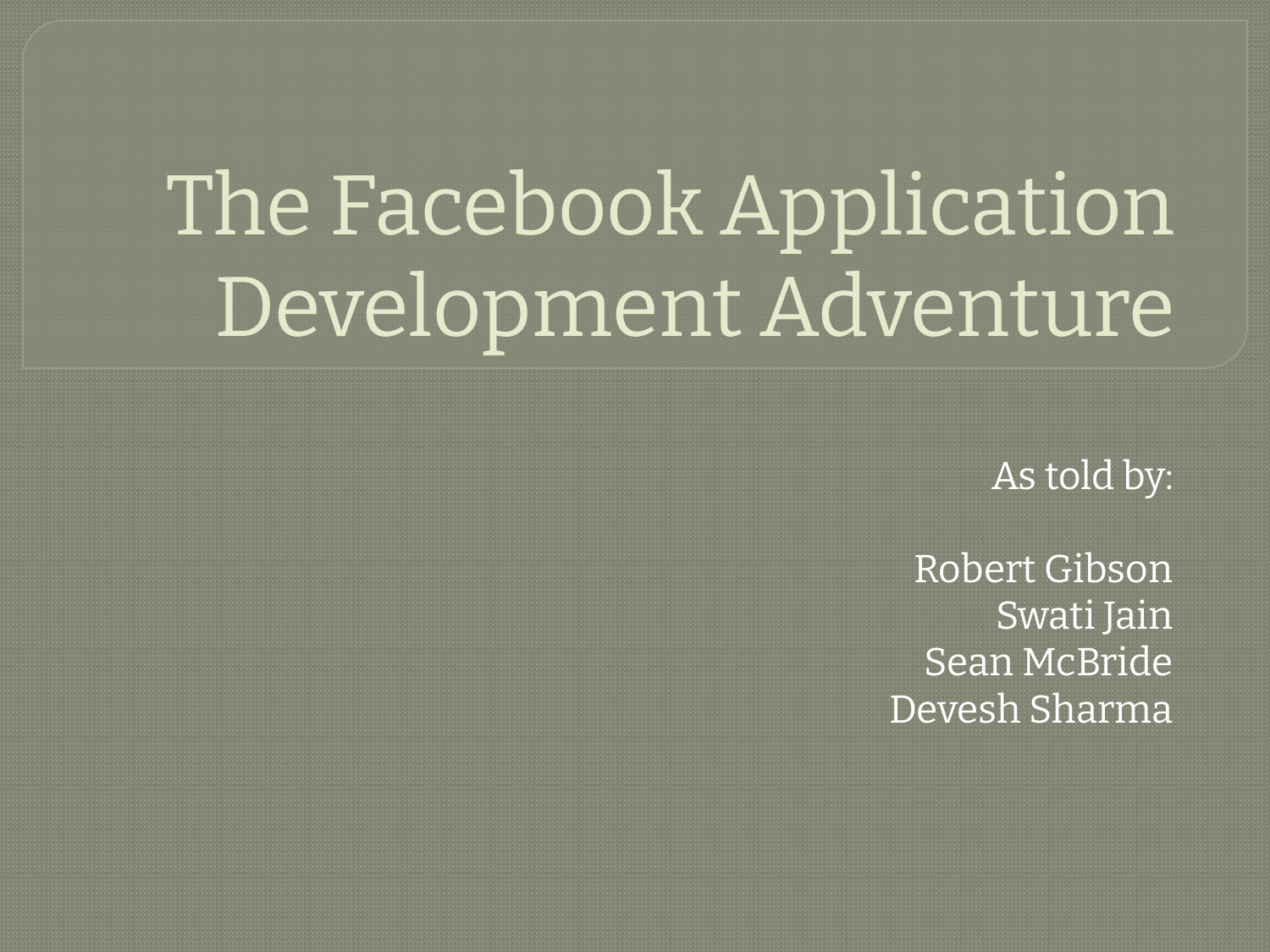

# The Facebook Application Development Adventure
As told by:

Robert Gibson
Swati Jain
Sean McBride
Devesh Sharma